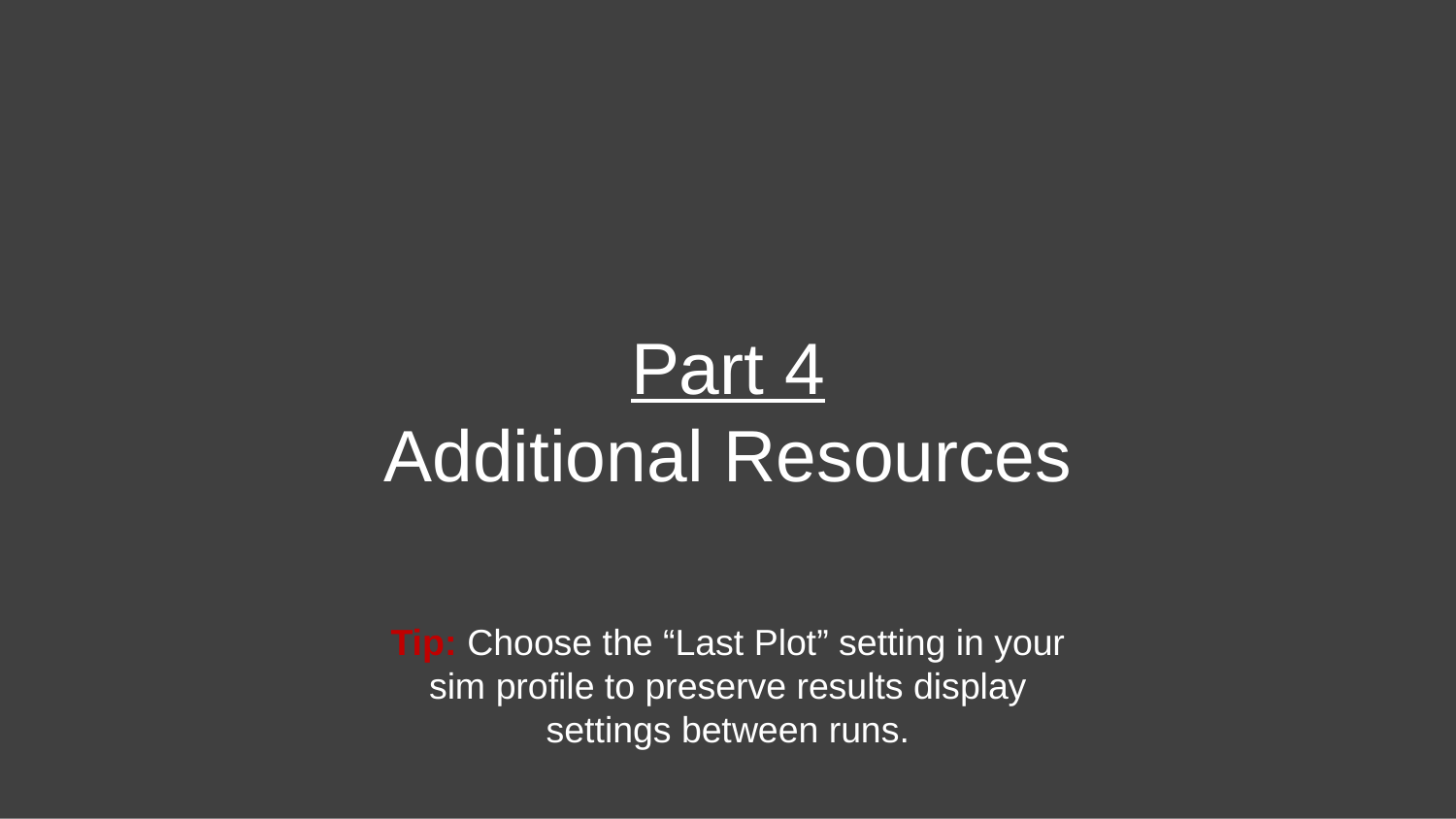

Part 4
Additional Resources
#

Tip: Choose the “Last Plot” setting in your sim profile to preserve results display settings between runs.
24